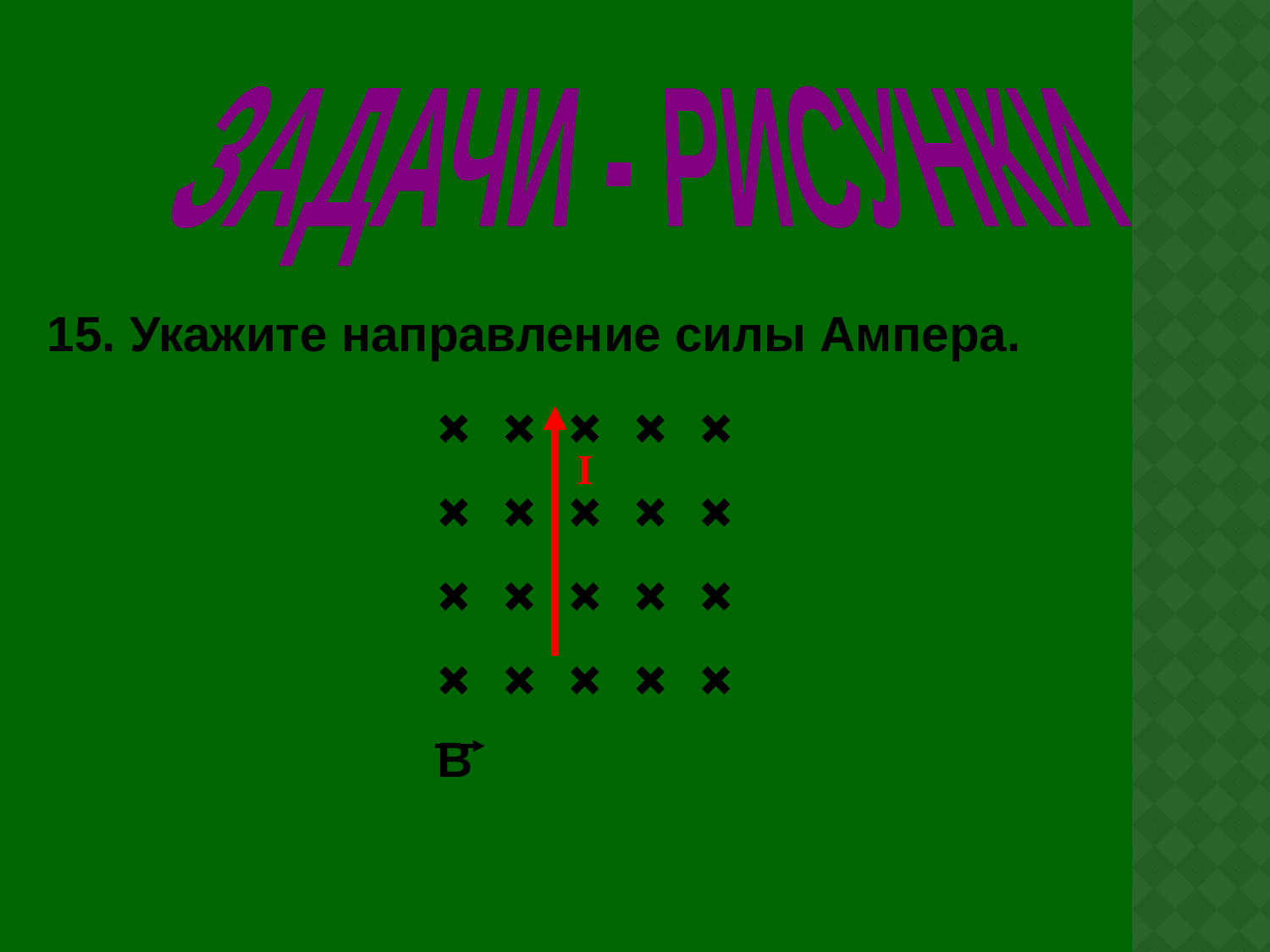

ЗАДАЧИ - РИСУНКИ
15. Укажите направление силы Ампера.

×  ×  ×  ×  ×
×  ×  ×  ×  ×
×  ×  ×  ×  ×
×  ×  ×  ×  ×
B

I